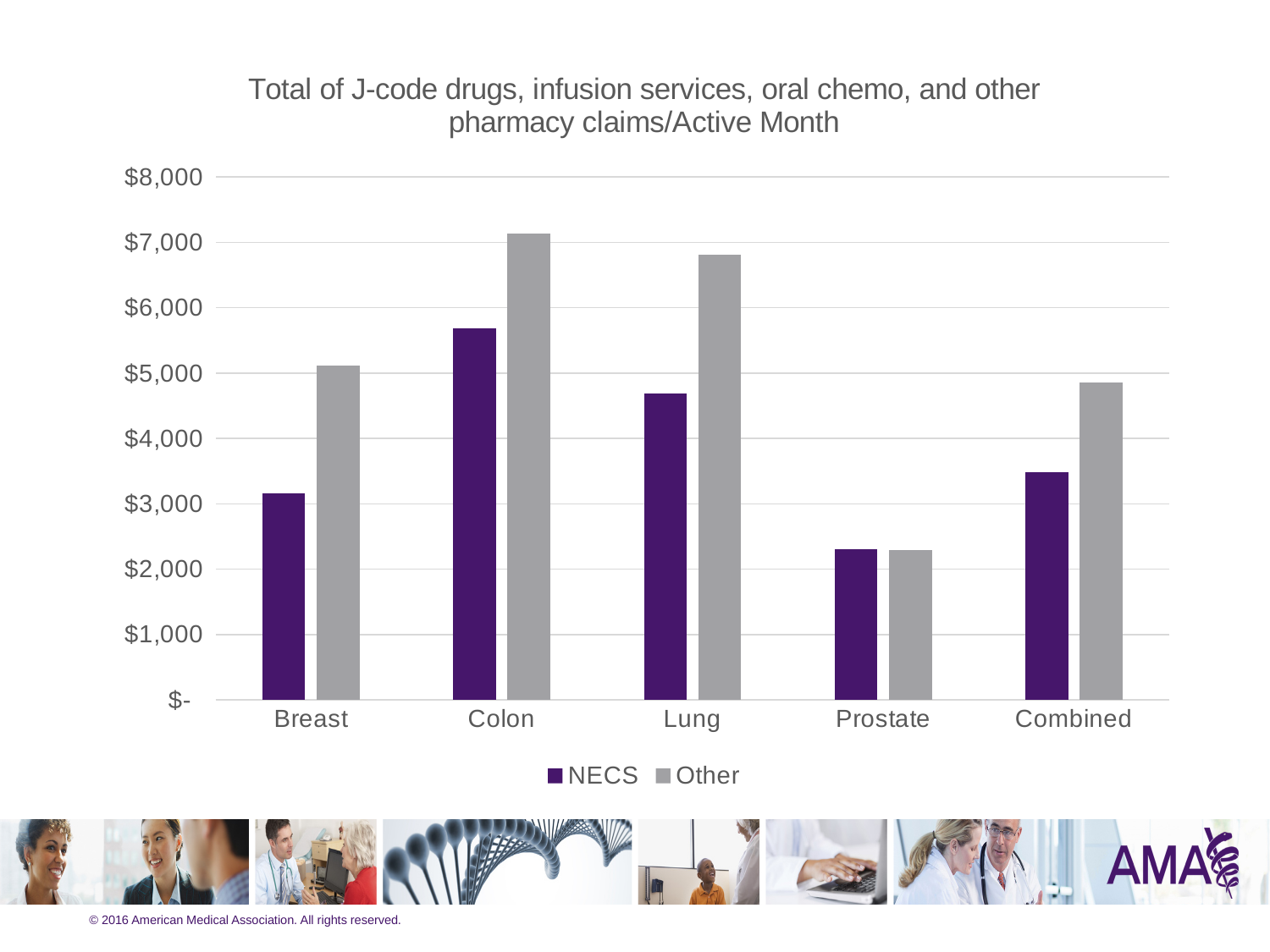

### Chart:

| Category | NECS | Other |
|---|---|---|
| Breast | 3159.604301628106 | 5112.331016320471 |
| Colon | 5683.444589041093 | 7134.36286982249 |
| Lung | 4687.69201183432 | 6817.594770642198 |
| Prostate | 2308.598934707904 | 2286.315953757226 |
| Combined | 3487.787497425335 | 4859.184858184763 |